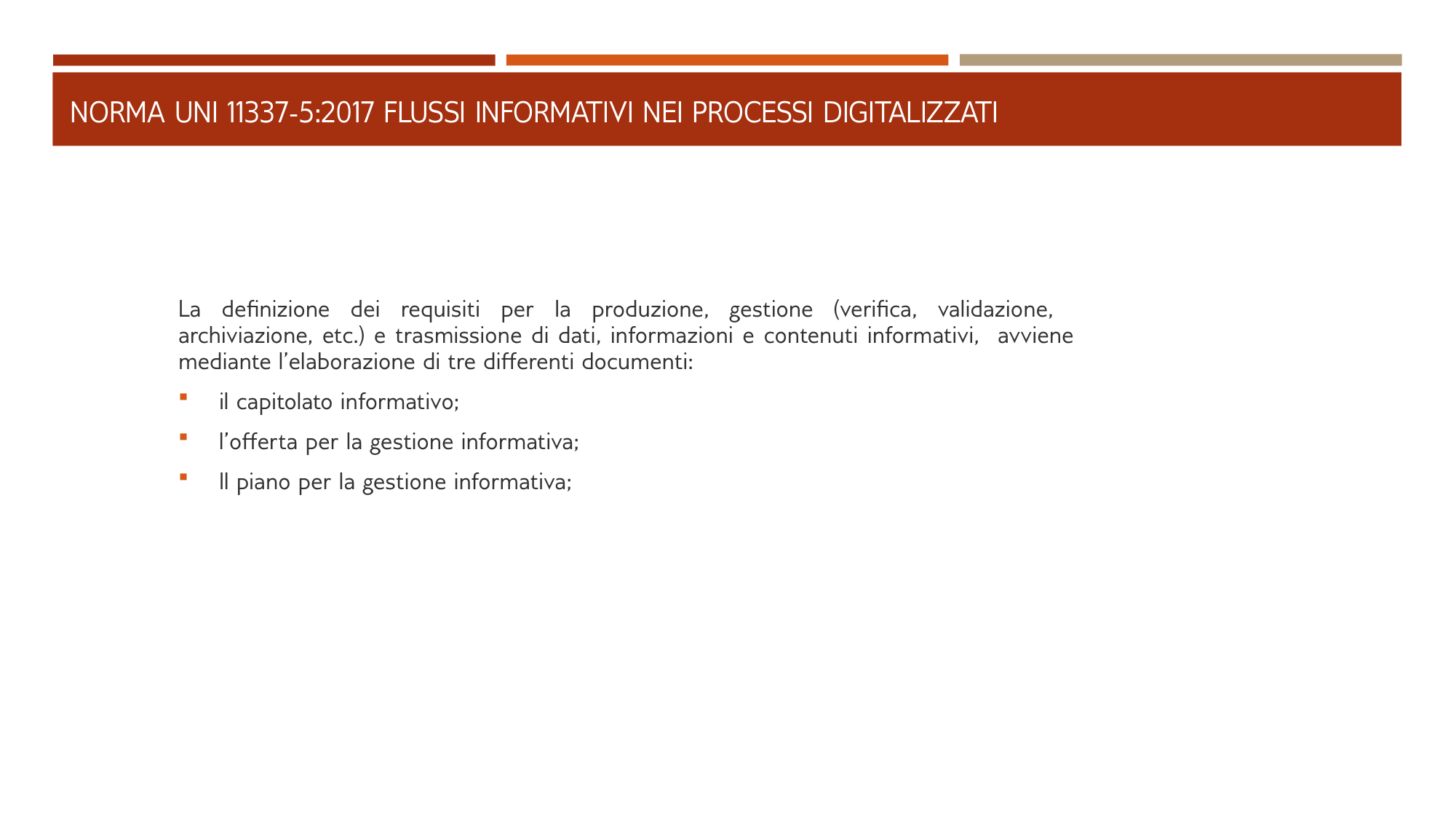

# Norma UNI 11337-5:2017 Flussi informativi nei processi digitalizzati
La definizione dei requisiti per la produzione, gestione (verifica, validazione,  archiviazione, etc.) e trasmissione di dati, informazioni e contenuti informativi,  avviene mediante l’elaborazione di tre differenti documenti:
il capitolato informativo;
l’offerta per la gestione informativa;
Il piano per la gestione informativa;